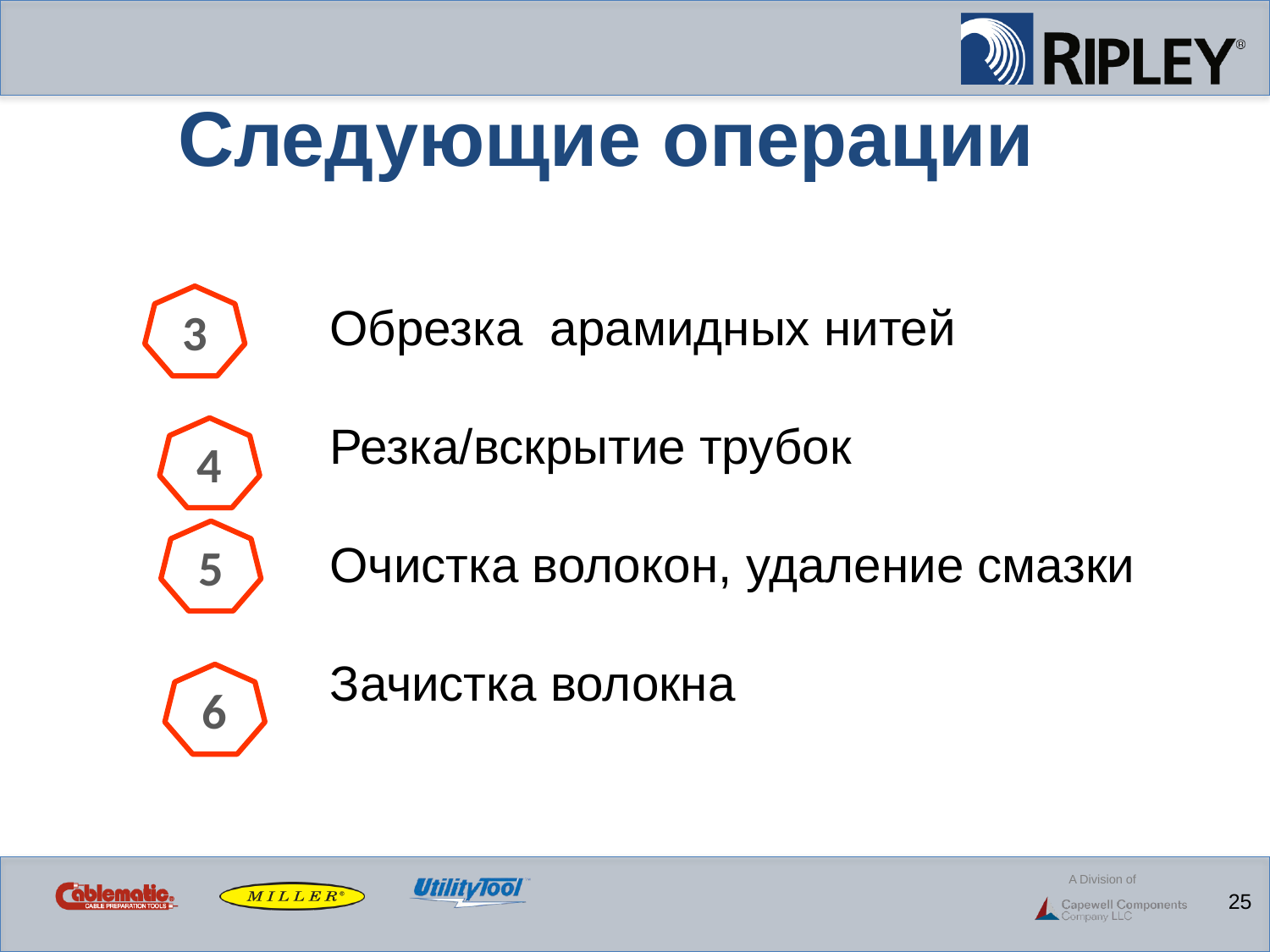

Следующие операции
3
Обрезка  арамидных нитей
Резка/вскрытие трубок
Очистка волокон, удаление смазки
Зачистка волокна

4
5
6
25